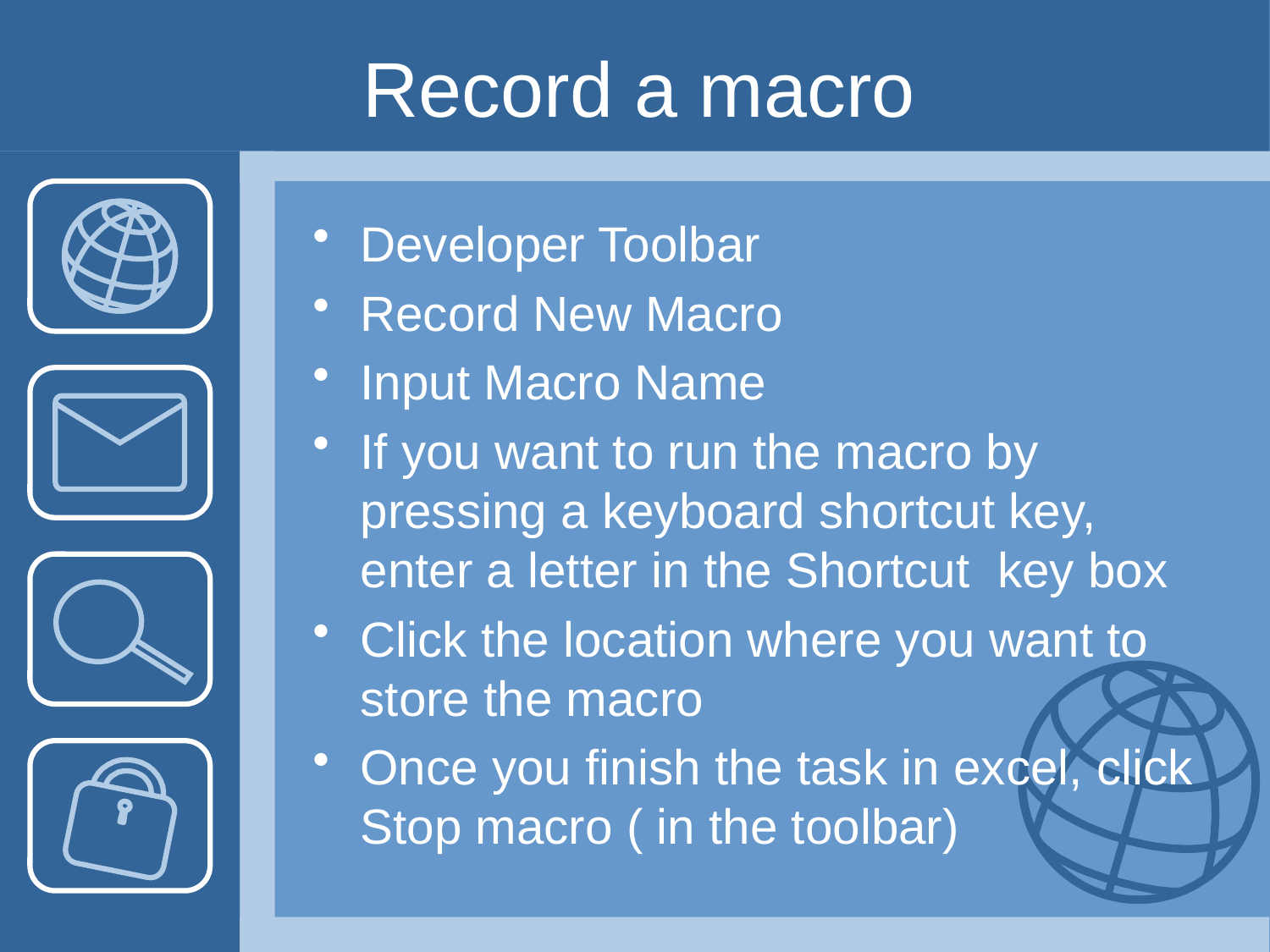

# Record a macro
Developer Toolbar
Record New Macro
Input Macro Name
If you want to run the macro by pressing a keyboard shortcut key, enter a letter in the Shortcut  key box
Click the location where you want to store the macro
Once you finish the task in excel, click Stop macro ( in the toolbar)